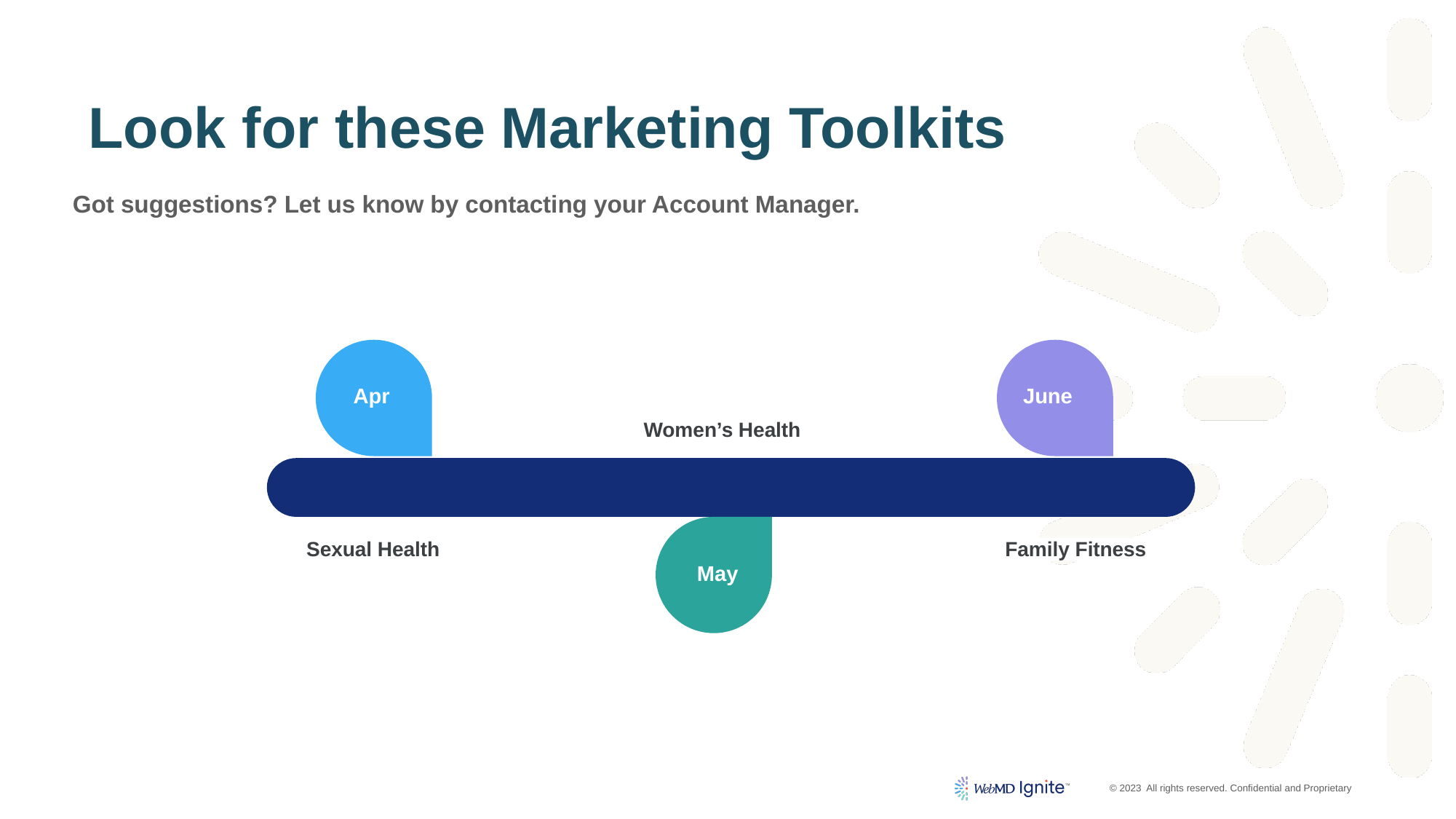

# Look for these Marketing Toolkits
Got suggestions? Let us know by contacting your Account Manager.
Women’s Health
Apr
June
Sexual Health
Family Fitness
May